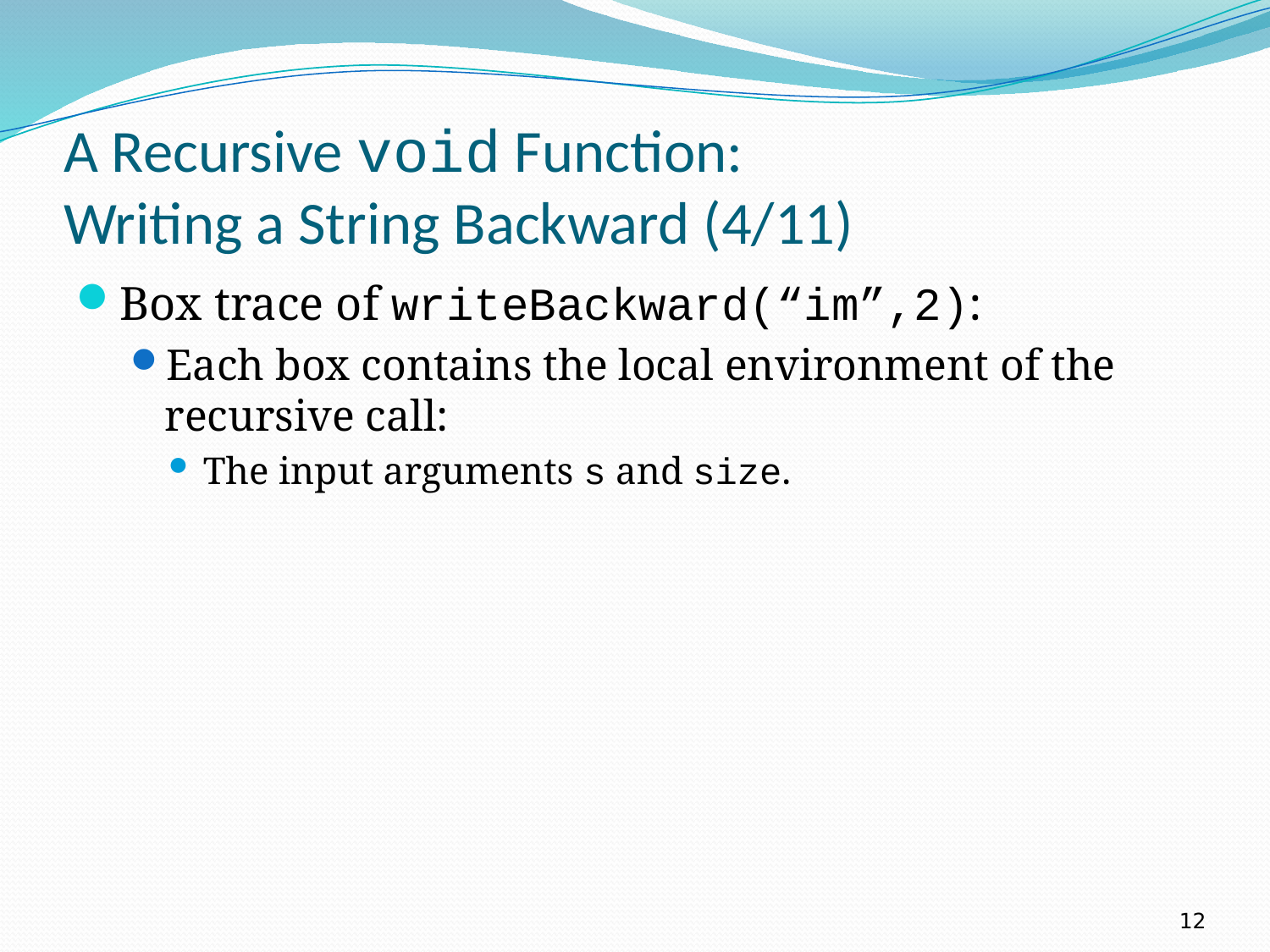

# A Recursive void Function: Writing a String Backward (4/11)
Box trace of writeBackward(“im”,2):
Each box contains the local environment of the recursive call:
The input arguments s and size.
12